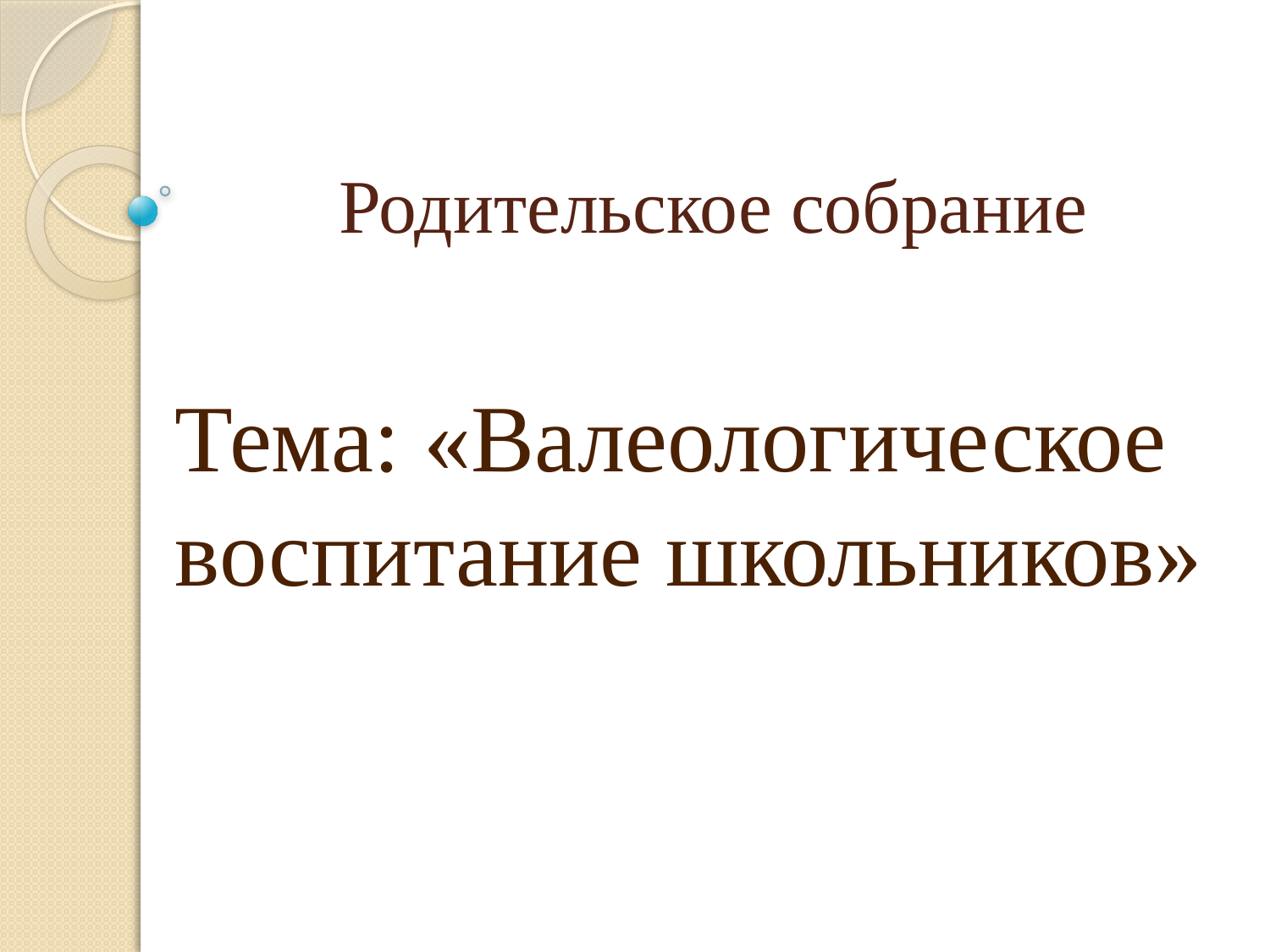

# Родительское собрание
Тема: «Валеологическое воспитание школьников»